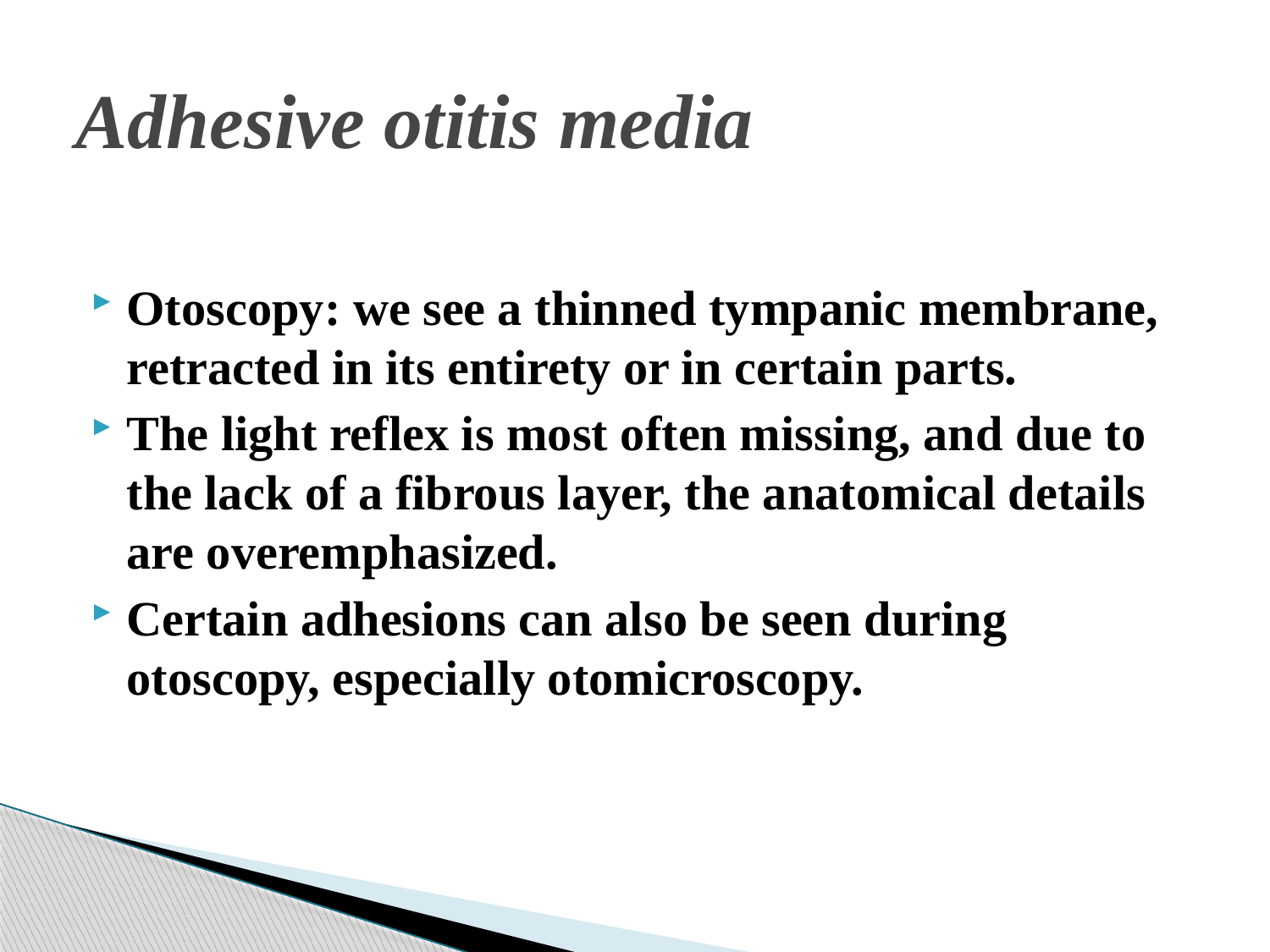

# Adhesive otitis media

Otoscopy: we see a thinned tympanic membrane, retracted in its entirety or in certain parts.
The light reflex is most often missing, and due to the lack of a fibrous layer, the anatomical details are overemphasized.
Certain adhesions can also be seen during otoscopy, especially otomicroscopy.